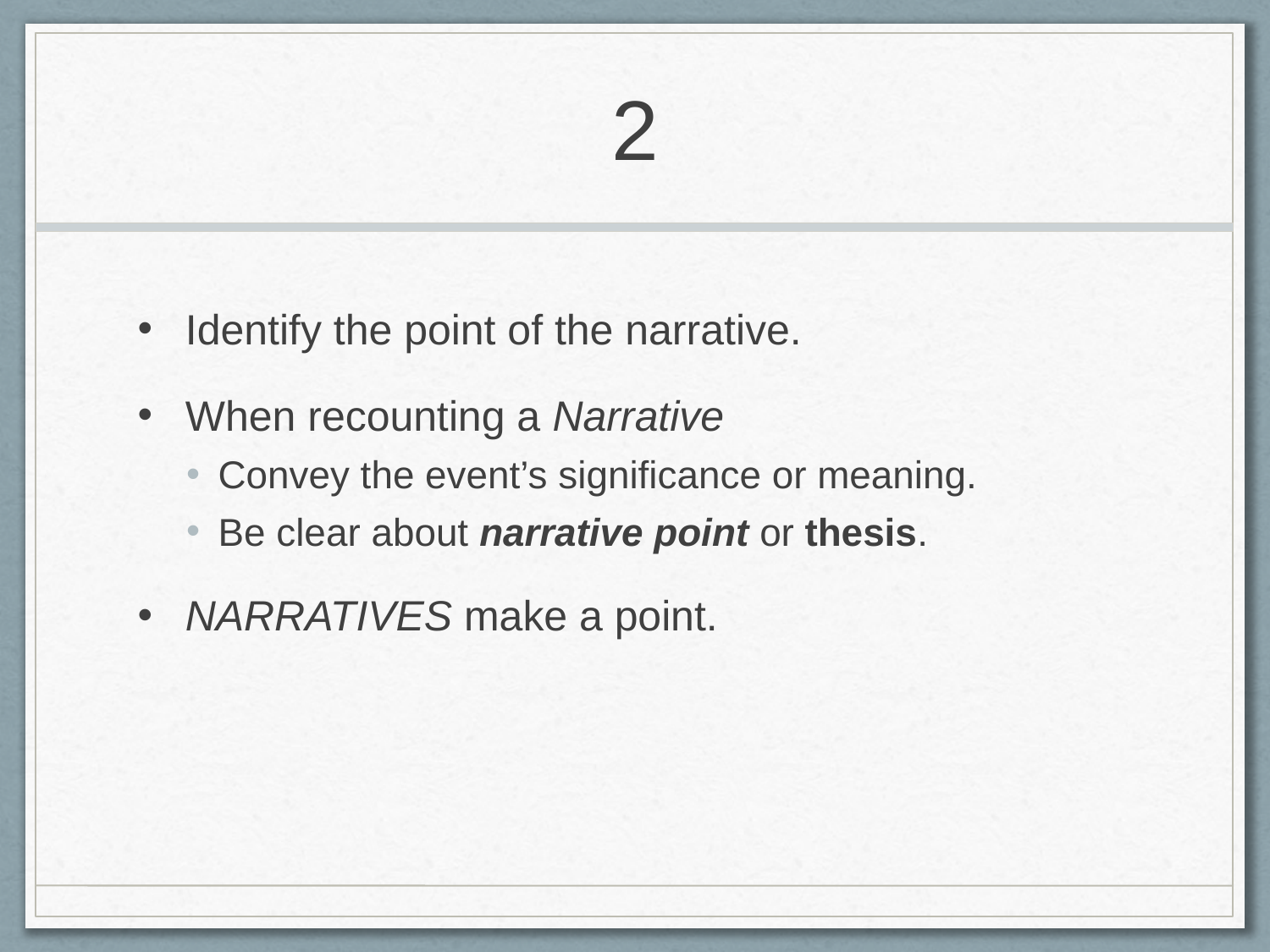

# 2
Identify the point of the narrative.
When recounting a Narrative
Convey the event’s significance or meaning.
Be clear about narrative point or thesis.
NARRATIVES make a point.